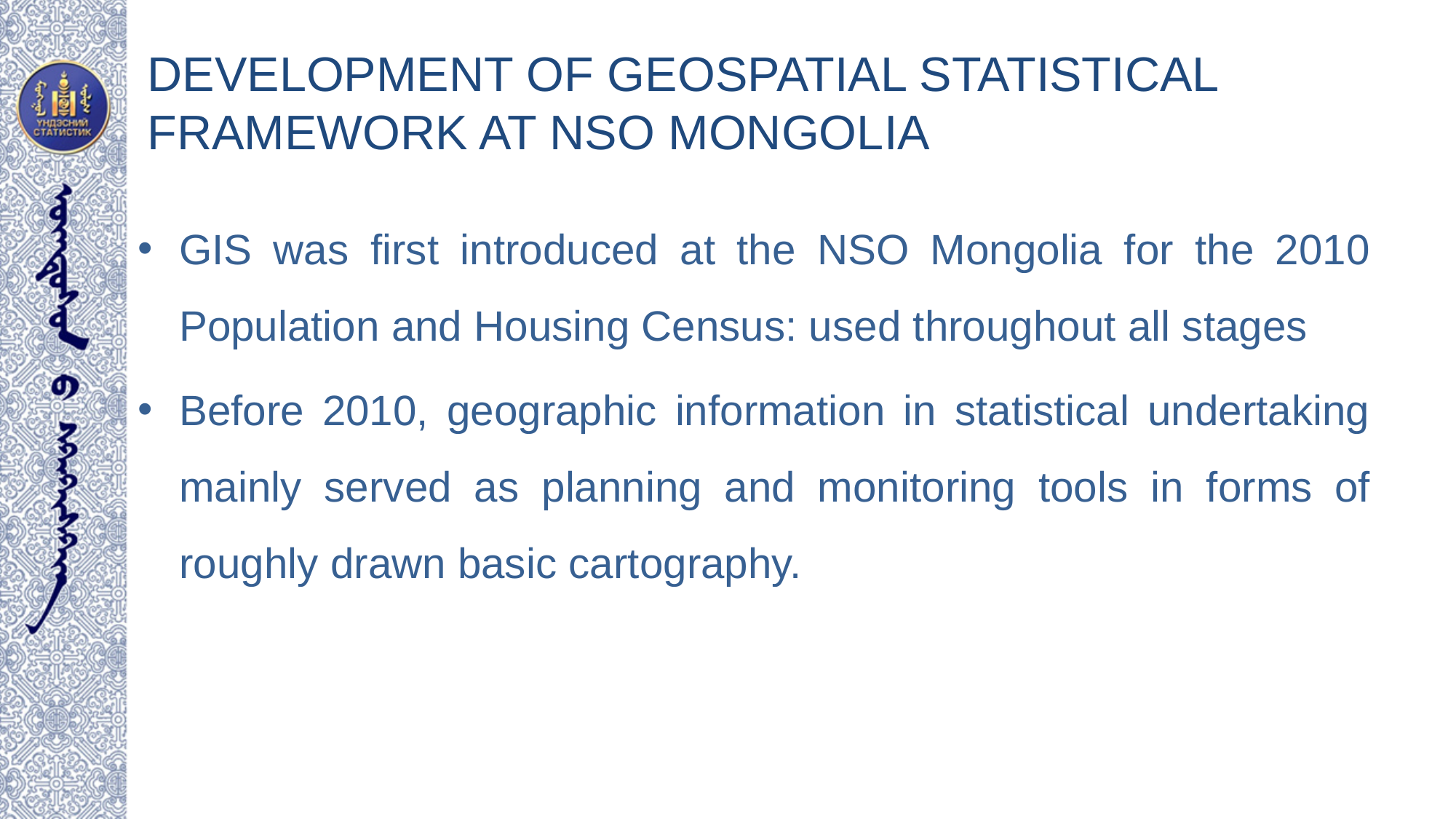

# DEVELOPMENT OF GEOSPATIAL STATISTICAL FRAMEWORK AT NSO MONGOLIA
GIS was first introduced at the NSO Mongolia for the 2010 Population and Housing Census: used throughout all stages
Before 2010, geographic information in statistical undertaking mainly served as planning and monitoring tools in forms of roughly drawn basic cartography.